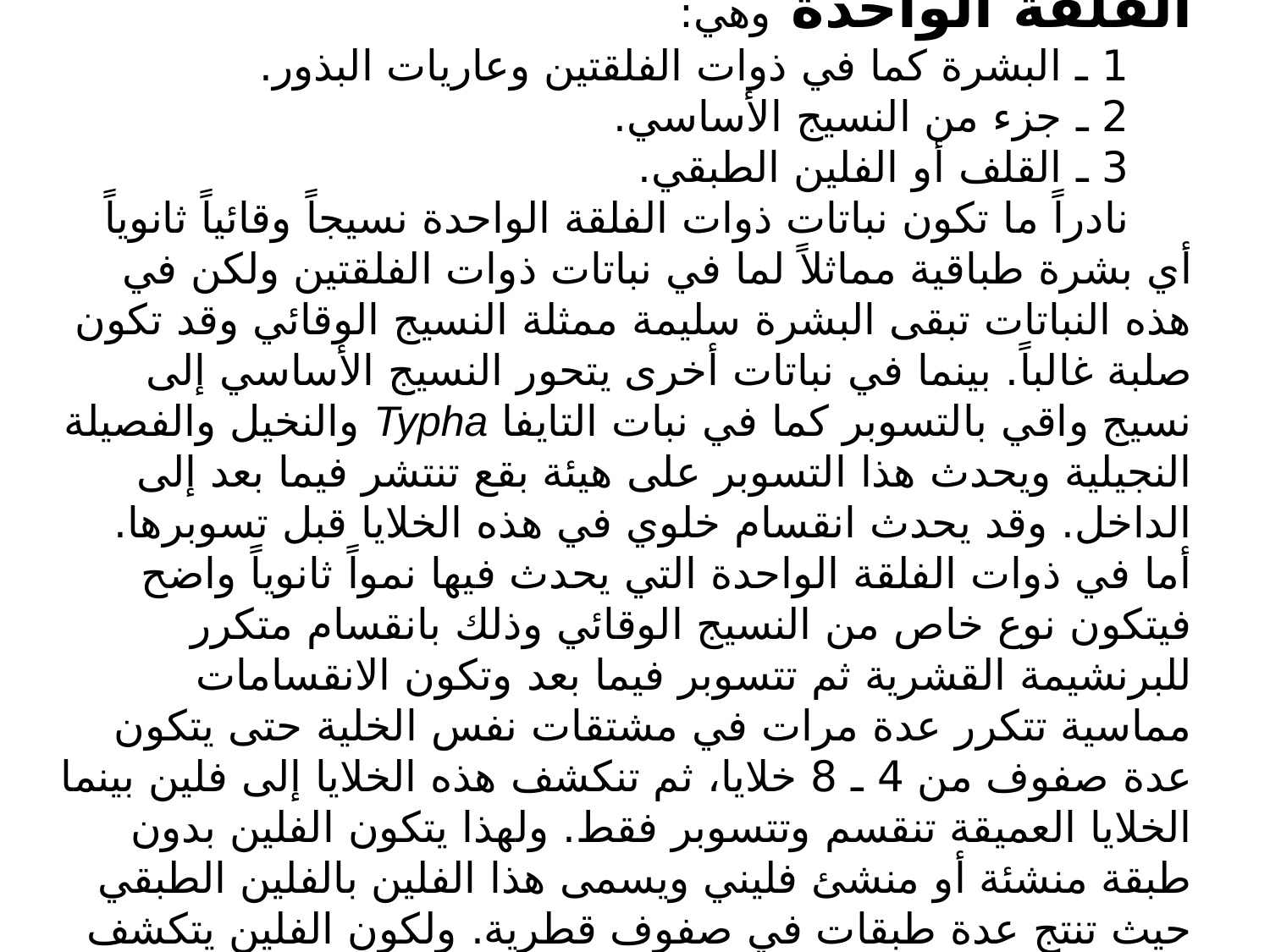

ب ـ الأنسجة الوقائية في نباتات ذوات الفلقة الواحدة وهي:
1 ـ البشرة كما في ذوات الفلقتين وعاريات البذور.
2 ـ جزء من النسيج الأساسي.
3 ـ القلف أو الفلين الطبقي.
نادراً ما تكون نباتات ذوات الفلقة الواحدة نسيجاً وقائياً ثانوياً أي بشرة طباقية مماثلاً لما في نباتات ذوات الفلقتين ولكن في هذه النباتات تبقى البشرة سليمة ممثلة النسيج الوقائي وقد تكون صلبة غالباً. بينما في نباتات أخرى يتحور النسيج الأساسي إلى نسيج واقي بالتسوبر كما في نبات التايفا Typha والنخيل والفصيلة النجيلية ويحدث هذا التسوبر على هيئة بقع تنتشر فيما بعد إلى الداخل. وقد يحدث انقسام خلوي في هذه الخلايا قبل تسوبرها. أما في ذوات الفلقة الواحدة التي يحدث فيها نمواً ثانوياً واضح فيتكون نوع خاص من النسيج الوقائي وذلك بانقسام متكرر للبرنشيمة القشرية ثم تتسوبر فيما بعد وتكون الانقسامات مماسية تتكرر عدة مرات في مشتقات نفس الخلية حتى يتكون عدة صفوف من 4 ـ 8 خلايا، ثم تنكشف هذه الخلايا إلى فلين بينما الخلايا العميقة تنقسم وتتسوبر فقط. ولهذا يتكون الفلين بدون طبقة منشئة أو منشئ فليني ويسمى هذا الفلين بالفلين الطبقي حيث تنتج عدة طبقات في صفوف قطرية. ولكون الفلين يتكشف من الخارج إلى الداخل فيوجد خلايا غير مسوبرة بين خلايا الفلين لذلك يتكون نسيج يشبه القلف Rhytidome الموجودة في ذوات الفلقتين كما في الدراسينا واليوكا ( شكل 113 ).